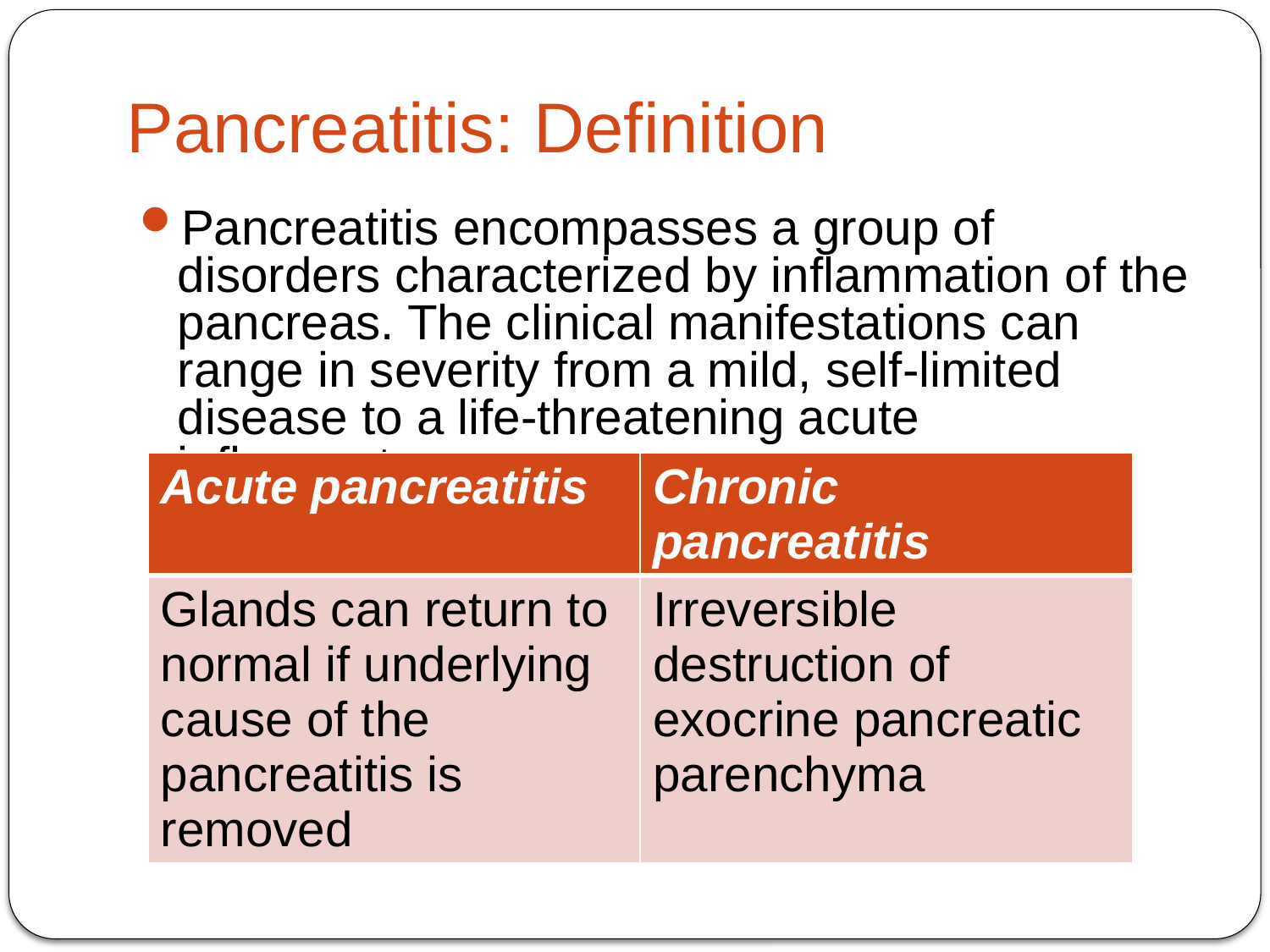

# Pancreatitis: Definition
Pancreatitis encompasses a group of disorders characterized by inflammation of the pancreas. The clinical manifestations can range in severity from a mild, self-limited disease to a life-threatening acute inflammatory process.

| Acute pancreatitis | Chronic pancreatitis |
| --- | --- |
| Glands can return to normal if underlying cause of the pancreatitis is removed | Irreversible destruction of exocrine pancreatic parenchyma |